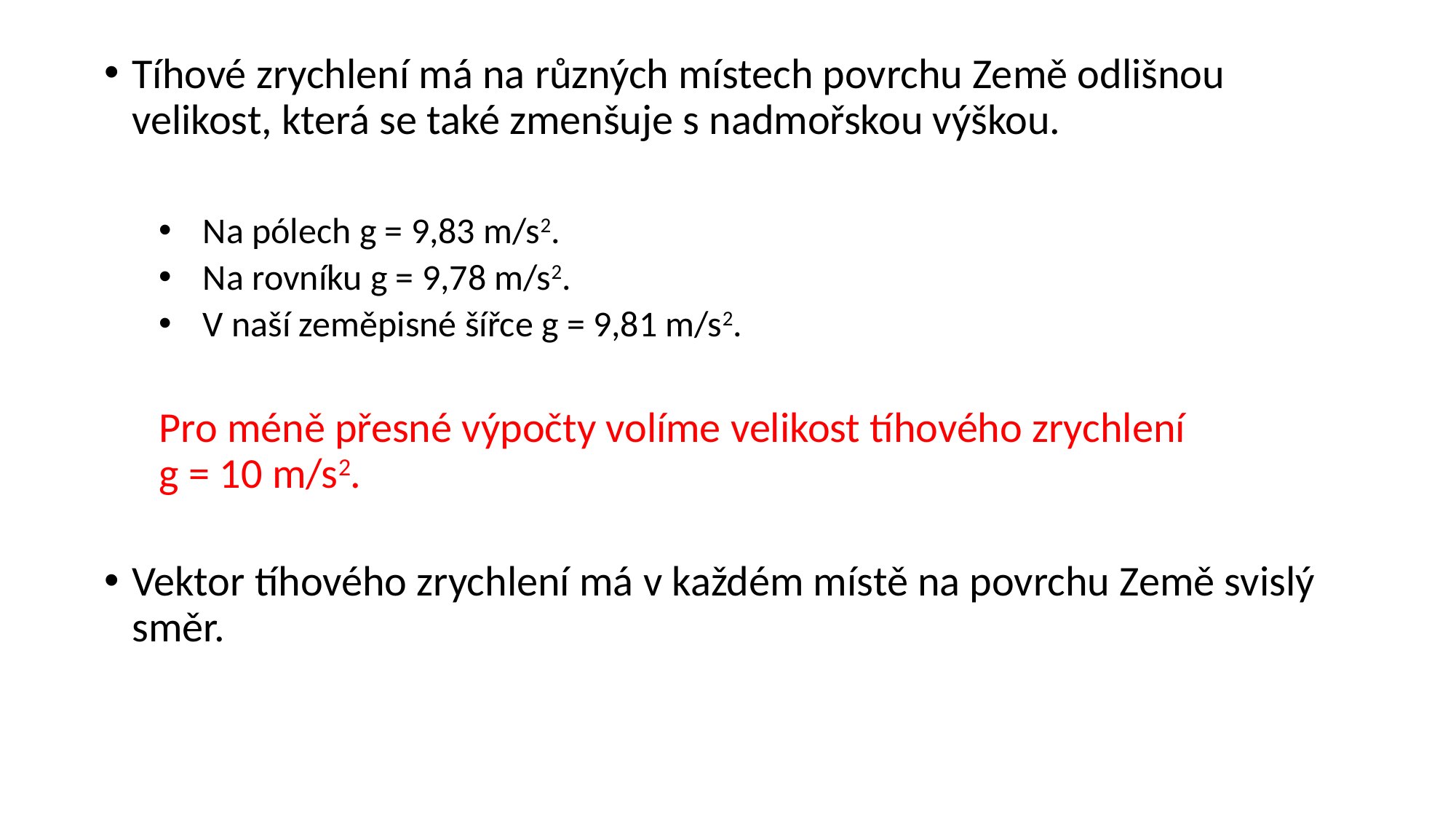

Tíhové zrychlení má na různých místech povrchu Země odlišnou velikost, která se také zmenšuje s nadmořskou výškou.

  Na pólech g = 9,83 m/s2.
  Na rovníku g = 9,78 m/s2.
  V naší zeměpisné šířce g = 9,81 m/s2.

Pro méně přesné výpočty volíme velikost tíhového zrychlení               g = 10 m/s2.

Vektor tíhového zrychlení má v každém místě na povrchu Země svislý směr.